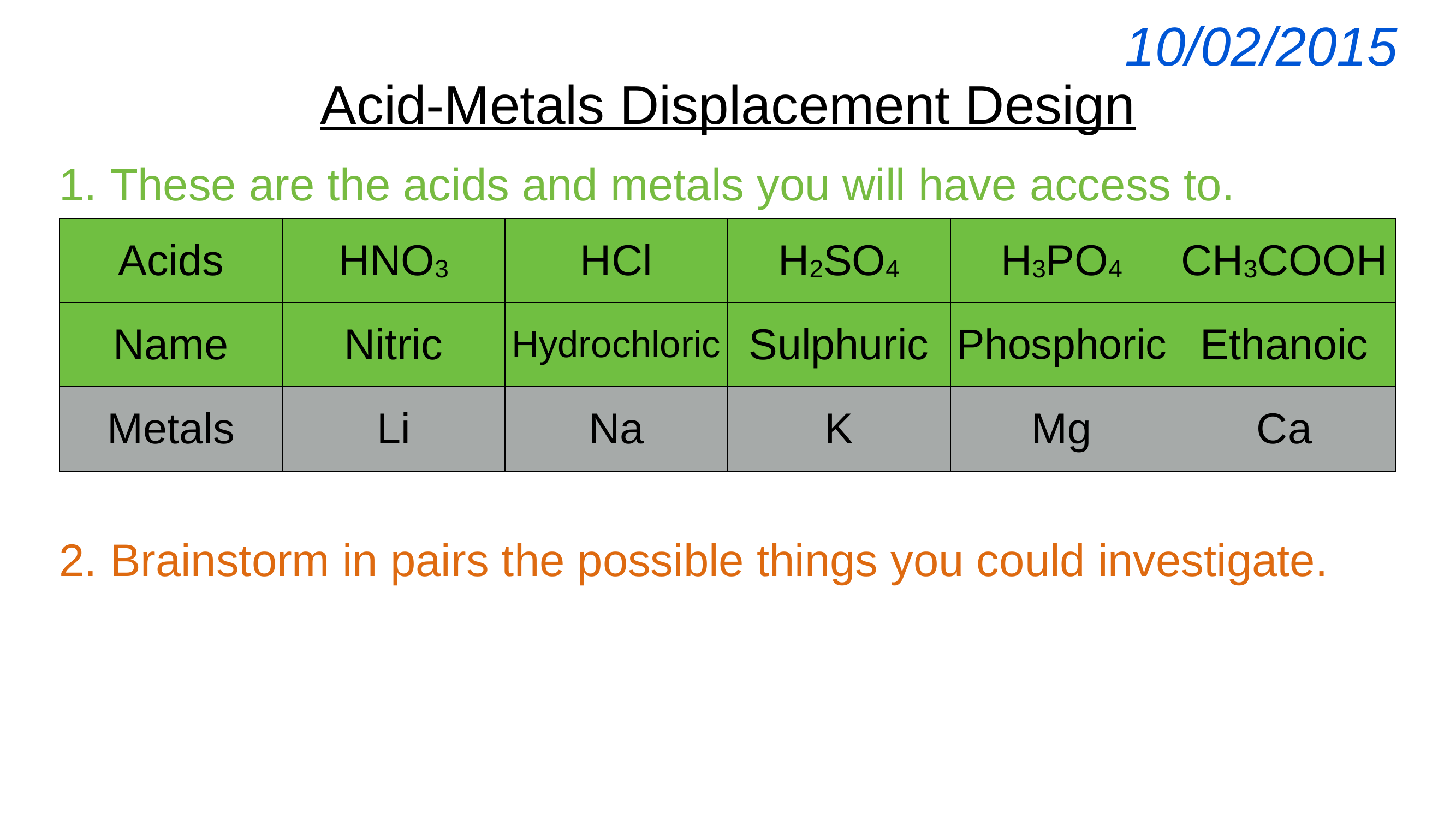

| 10/02/2015 |
| --- |
Acid-Metals Displacement Design
These are the acids and metals you will have access to.

Brainstorm in pairs the possible things you could investigate.
| Acids | HNO3 | HCl | H2SO4 | H3PO4 | CH3COOH |
| --- | --- | --- | --- | --- | --- |
| Name | Nitric | Hydrochloric | Sulphuric | Phosphoric | Ethanoic |
| Metals | Li | Na | K | Mg | Ca |